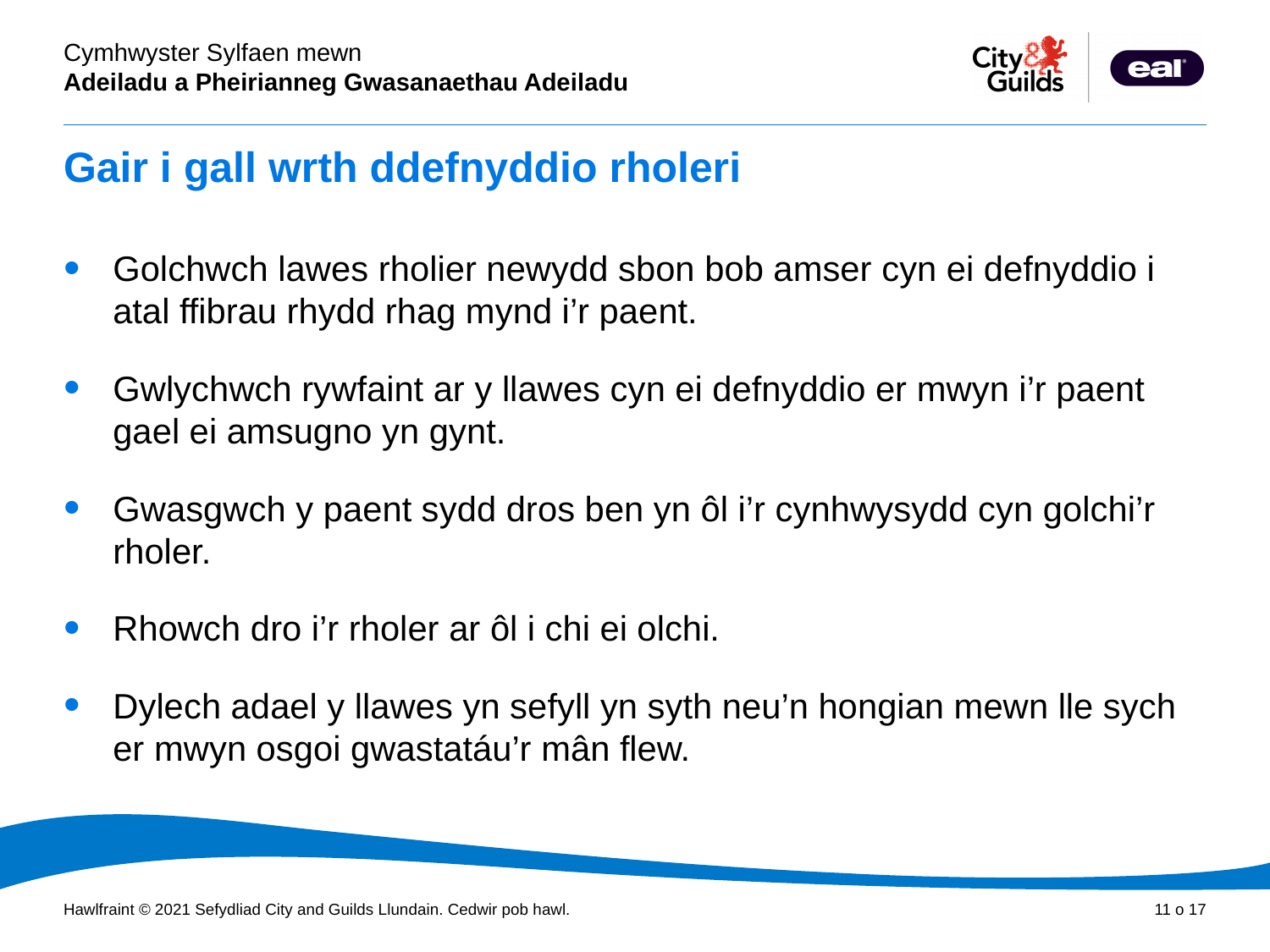

# Gair i gall wrth ddefnyddio rholeri
Golchwch lawes rholier newydd sbon bob amser cyn ei defnyddio i atal ffibrau rhydd rhag mynd i’r paent.
Gwlychwch rywfaint ar y llawes cyn ei defnyddio er mwyn i’r paent gael ei amsugno yn gynt.
Gwasgwch y paent sydd dros ben yn ôl i’r cynhwysydd cyn golchi’r rholer.
Rhowch dro i’r rholer ar ôl i chi ei olchi.
Dylech adael y llawes yn sefyll yn syth neu’n hongian mewn lle sych er mwyn osgoi gwastatáu’r mân flew.